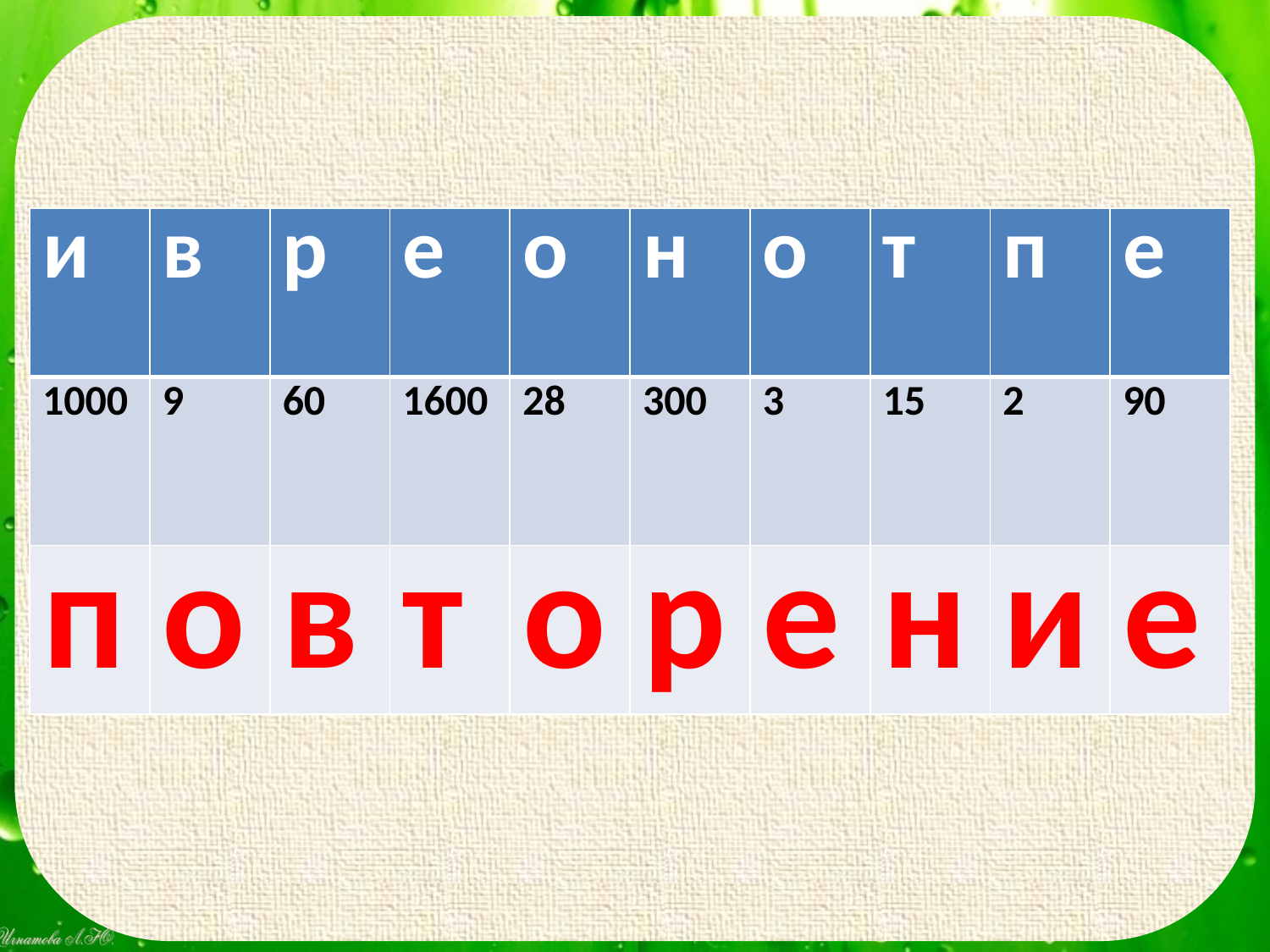

| и | в | р | е | о | н | о | т | п | е |
| --- | --- | --- | --- | --- | --- | --- | --- | --- | --- |
| 1000 | 9 | 60 | 1600 | 28 | 300 | 3 | 15 | 2 | 90 |
| п | о | в | т | о | р | е | н | и | е |